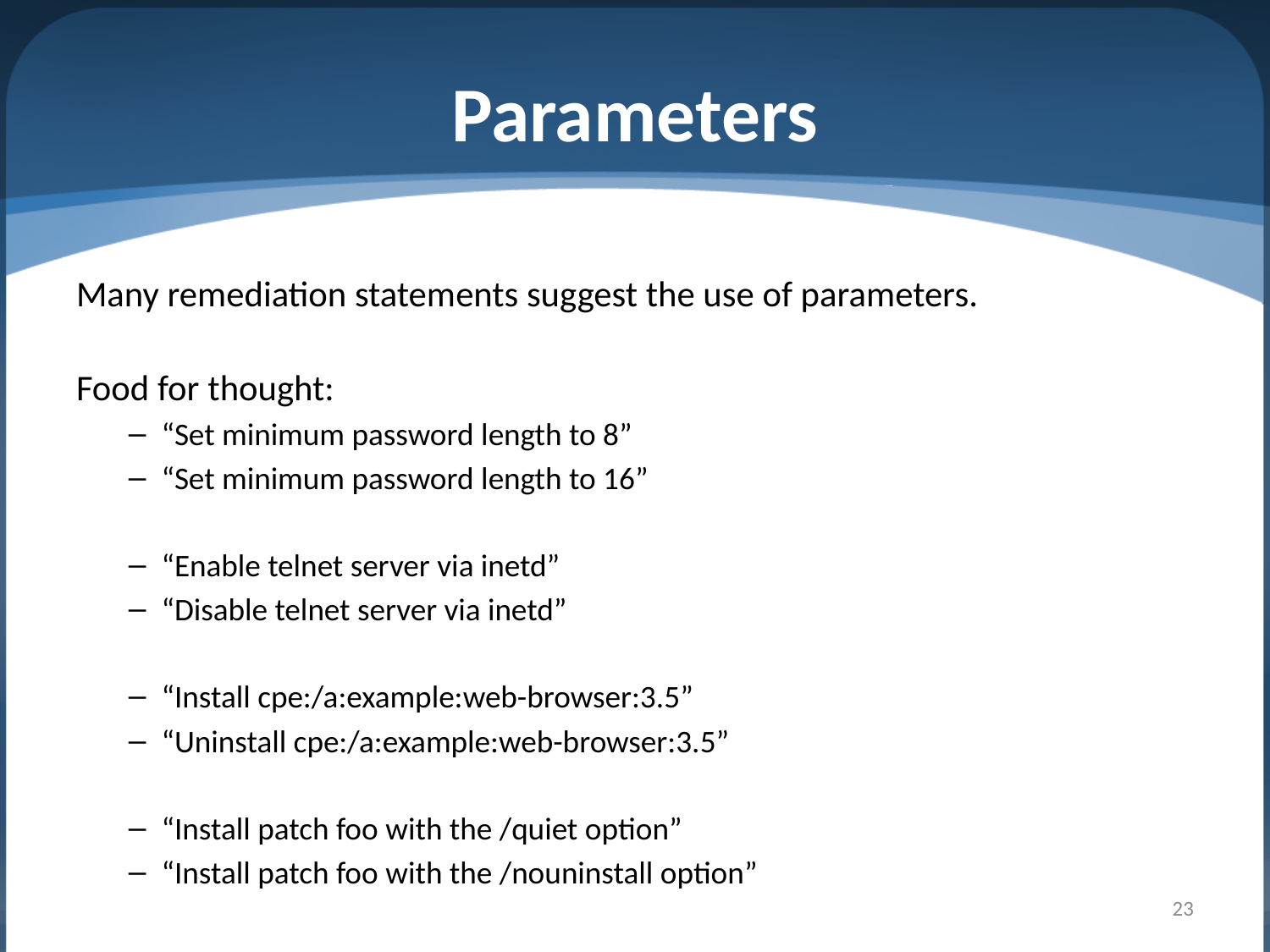

# Parameters
Many remediation statements suggest the use of parameters.

Food for thought:
“Set minimum password length to 8”
“Set minimum password length to 16”

“Enable telnet server via inetd”
“Disable telnet server via inetd”

“Install cpe:/a:example:web-browser:3.5”
“Uninstall cpe:/a:example:web-browser:3.5”

“Install patch foo with the /quiet option”
“Install patch foo with the /nouninstall option”

23